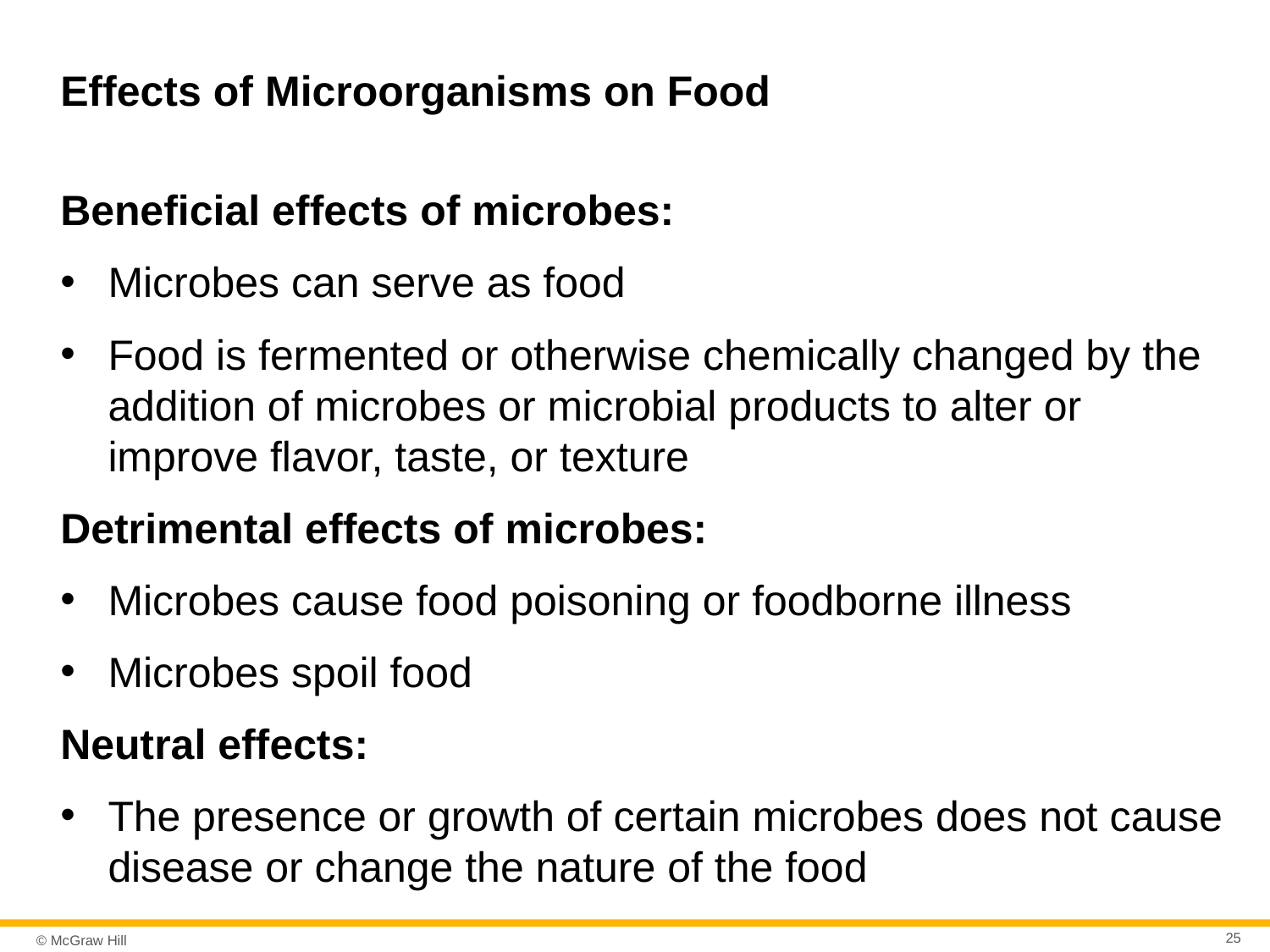

# Effects of Microorganisms on Food
Beneficial effects of microbes:
Microbes can serve as food
Food is fermented or otherwise chemically changed by the addition of microbes or microbial products to alter or improve flavor, taste, or texture
Detrimental effects of microbes:
Microbes cause food poisoning or foodborne illness
Microbes spoil food
Neutral effects:
The presence or growth of certain microbes does not cause disease or change the nature of the food